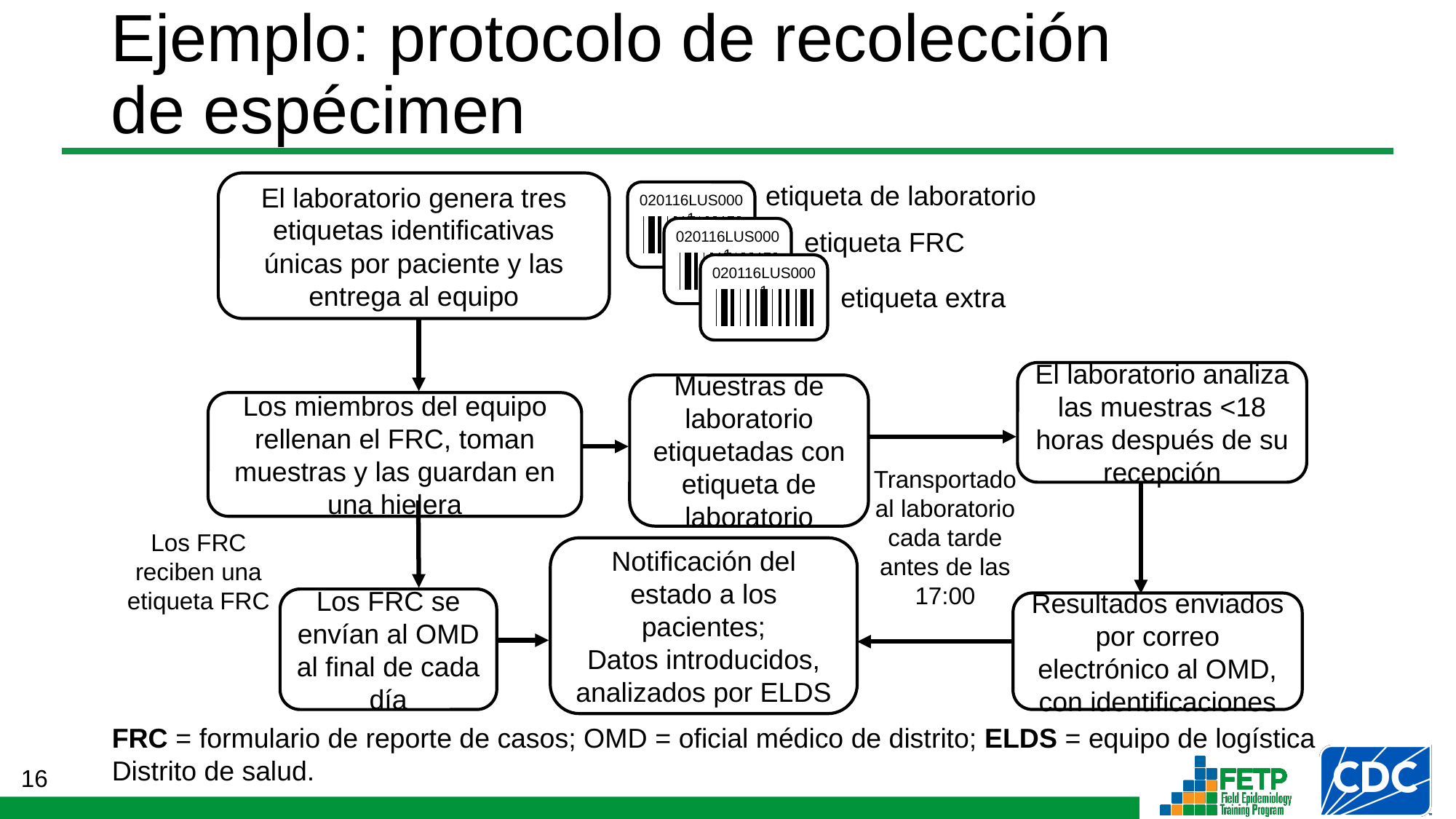

# Ejemplo: protocolo de recolección de espécimen
etiqueta de laboratorio
El laboratorio genera tres etiquetas identificativas únicas por paciente y las entrega al equipo

020116LUS0001

020116LUS0001
etiqueta FRC

020116LUS0001
etiqueta extra
El laboratorio analiza las muestras <18 horas después de su recepción
Muestras de laboratorio etiquetadas con etiqueta de laboratorio
Los miembros del equipo rellenan el FRC, toman muestras y las guardan en una hielera
Transportado al laboratorio cada tarde antes de las 17:00
Los FRC reciben una etiqueta FRC
Notificación del estado a los pacientes;
Datos introducidos, analizados por ELDS
Los FRC se envían al OMD al final de cada día
Resultados enviados por correo electrónico al OMD, con identificaciones
FRC = formulario de reporte de casos; OMD = oficial médico de distrito; ELDS = equipo de logística Distrito de salud.